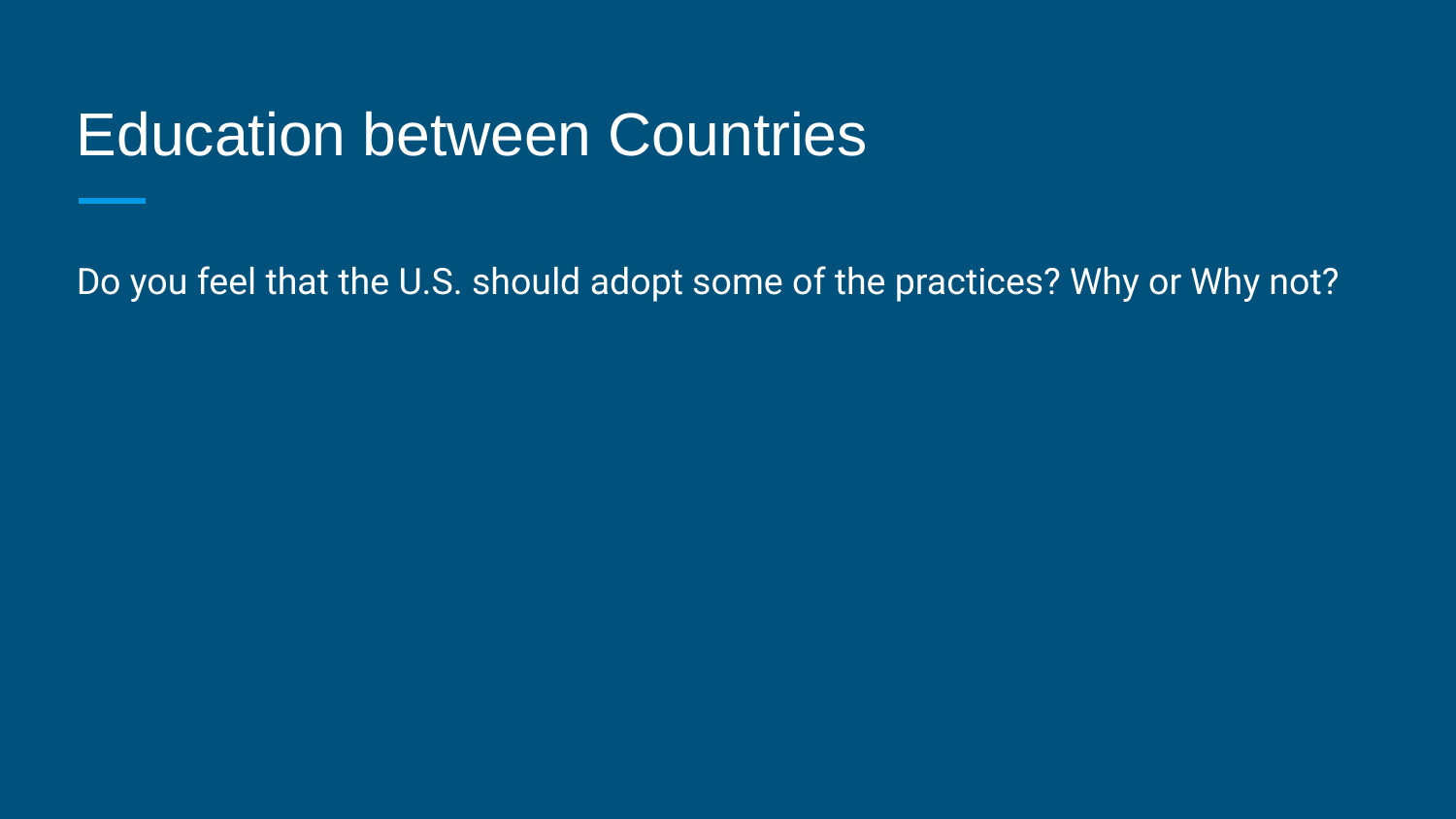

# Education between Countries
Do you feel that the U.S. should adopt some of the practices? Why or Why not?